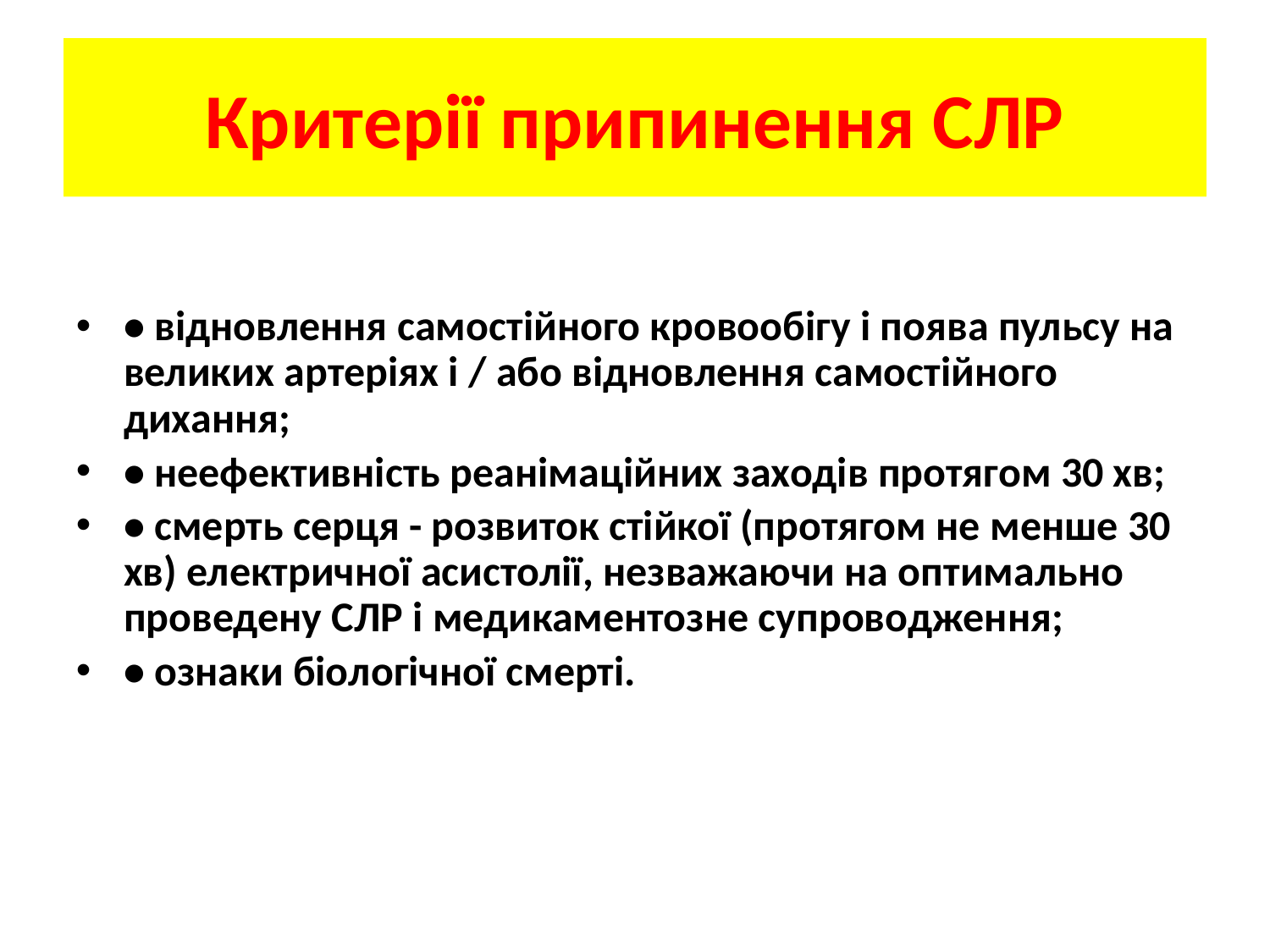

Критерії припинення СЛР

• відновлення самостійного кровообігу і поява пульсу на великих артеріях і / або відновлення самостійного дихання;
• неефективність реанімаційних заходів протягом 30 хв;
• смерть серця - розвиток стійкої (протягом не менше 30 хв) електричної асистолії, незважаючи на оптимально проведену СЛР і медикаментозне супроводження;
• ознаки біологічної смерті.